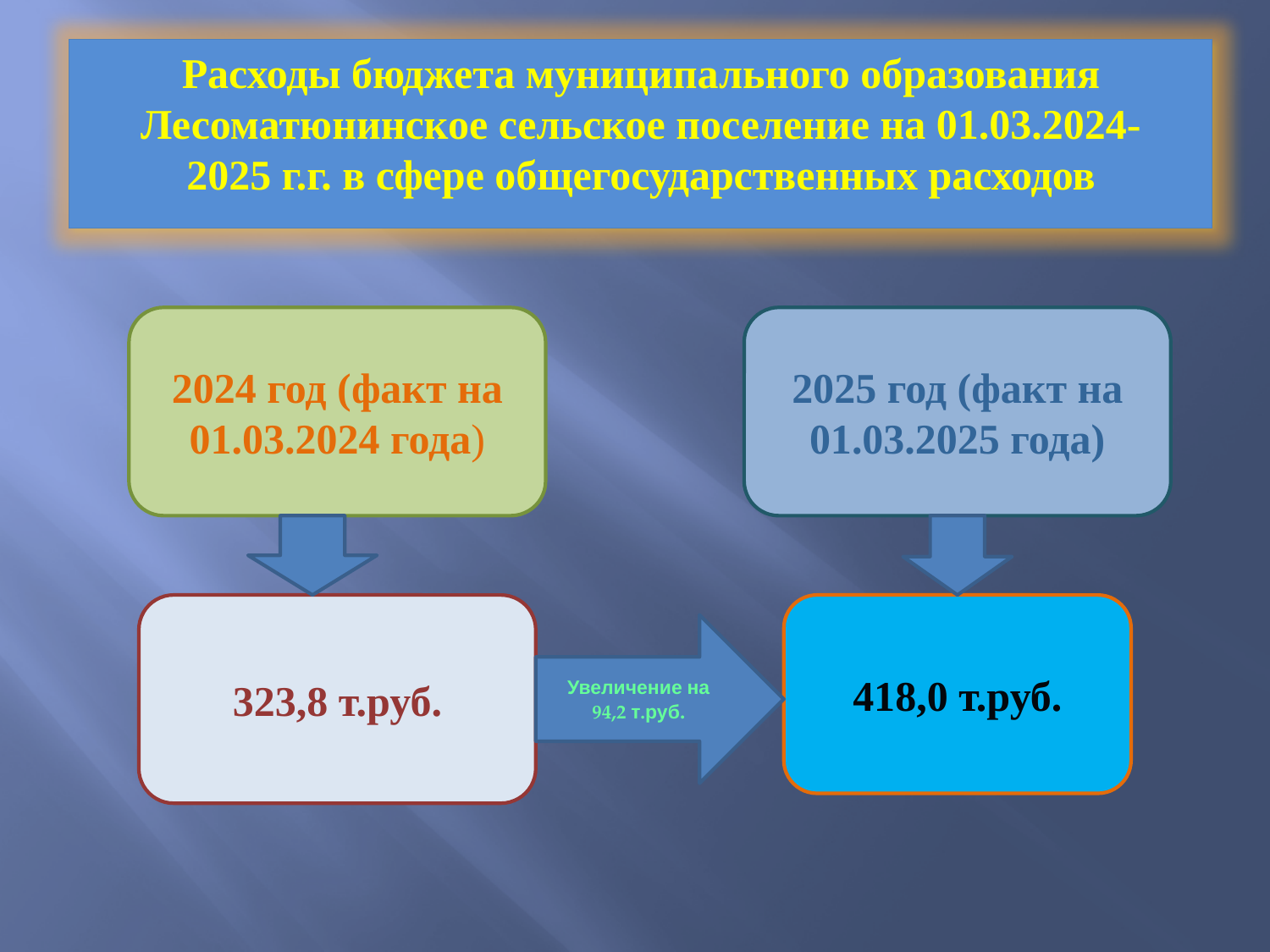

Расходы бюджета муниципального образования Лесоматюнинское сельское поселение на 01.03.2024-
2025 г.г. в сфере общегосударственных расходов
2024 год (факт на 01.03.2024 года)
2025 год (факт на 01.03.2025 года)

323,8 т.руб.
418,0 т.руб.
Увеличение на 94,2 т.руб.